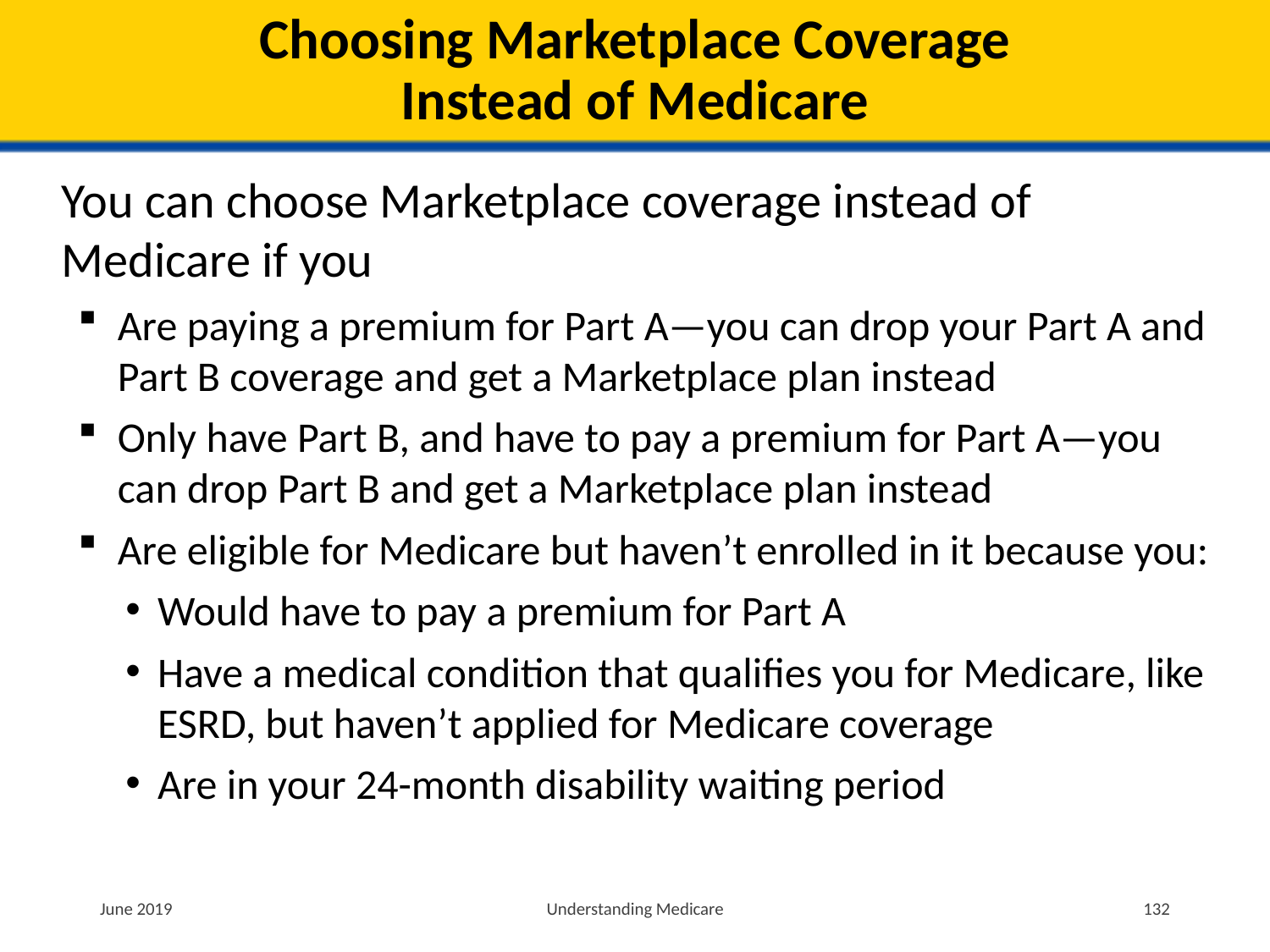

# Choosing Marketplace Coverage Instead of Medicare
You can choose Marketplace coverage instead of Medicare if you
Are paying a premium for Part A—you can drop your Part A and Part B coverage and get a Marketplace plan instead
Only have Part B, and have to pay a premium for Part A—you can drop Part B and get a Marketplace plan instead
Are eligible for Medicare but haven’t enrolled in it because you:
Would have to pay a premium for Part A
Have a medical condition that qualifies you for Medicare, like ESRD, but haven’t applied for Medicare coverage
Are in your 24-month disability waiting period
June 2019
Understanding Medicare
132